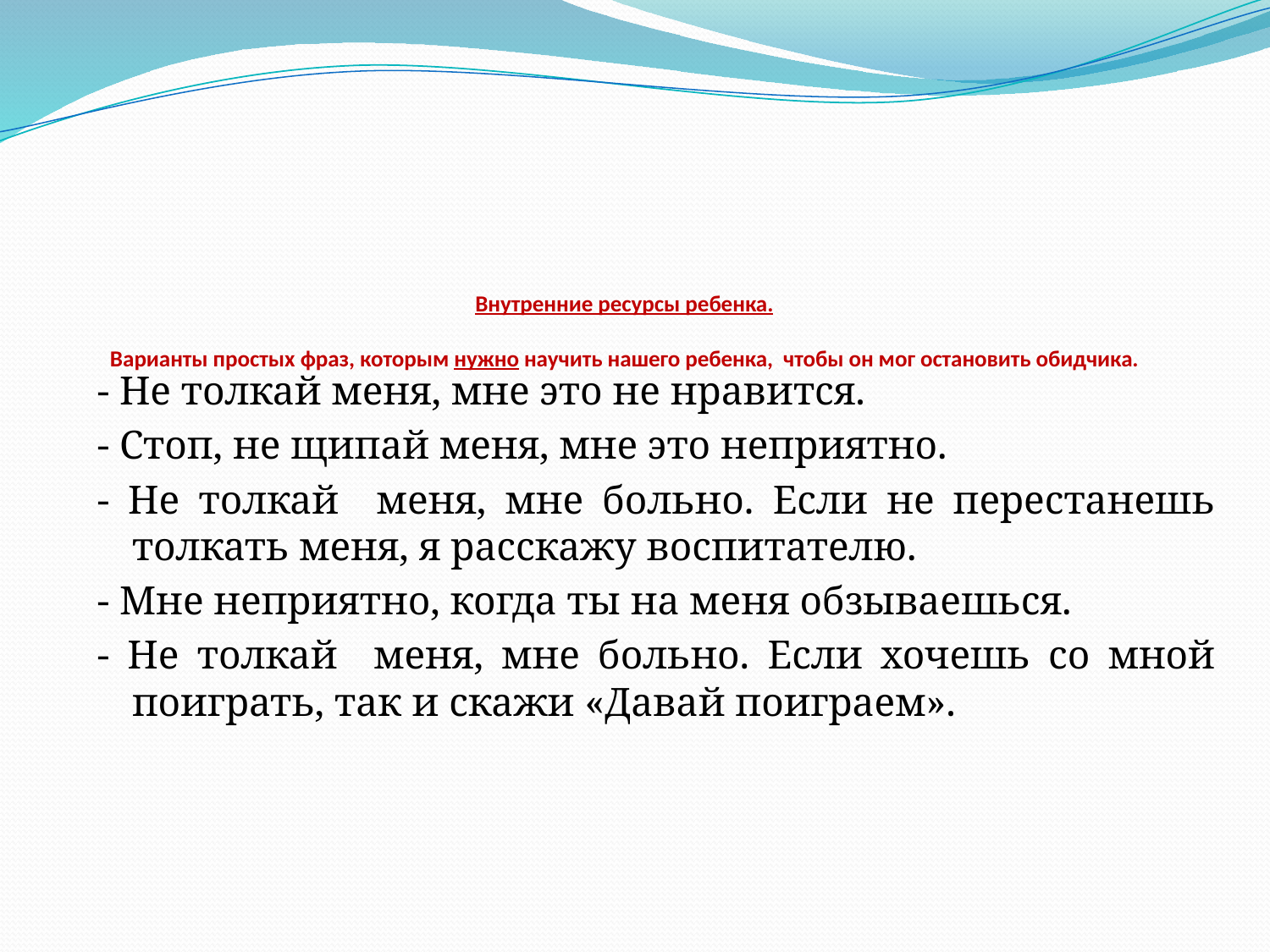

# Внутренние ресурсы ребенка. Варианты простых фраз, которым нужно научить нашего ребенка,  чтобы он мог остановить обидчика.
- Не толкай меня, мне это не нравится.
- Стоп, не щипай меня, мне это неприятно.
- Не толкай  меня, мне больно. Если не перестанешь толкать меня, я расскажу воспитателю.
- Мне неприятно, когда ты на меня обзываешься.
- Не толкай  меня, мне больно. Если хочешь со мной поиграть, так и скажи «Давай поиграем».